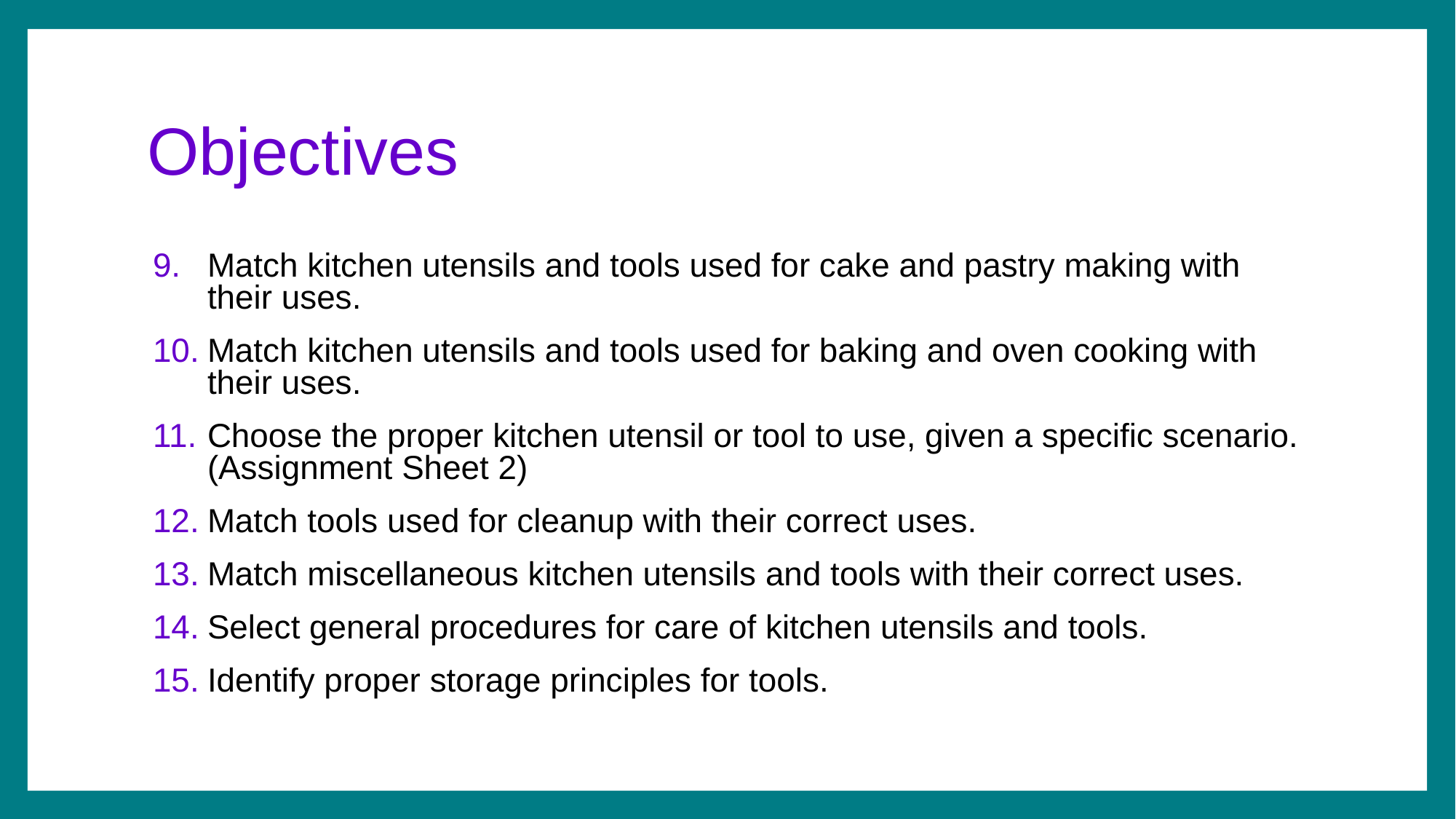

# Objectives
Match kitchen utensils and tools used for cake and pastry making with their uses.
Match kitchen utensils and tools used for baking and oven cooking with their uses.
Choose the proper kitchen utensil or tool to use, given a specific scenario. (Assignment Sheet 2)
Match tools used for cleanup with their correct uses.
Match miscellaneous kitchen utensils and tools with their correct uses.
Select general procedures for care of kitchen utensils and tools.
Identify proper storage principles for tools.